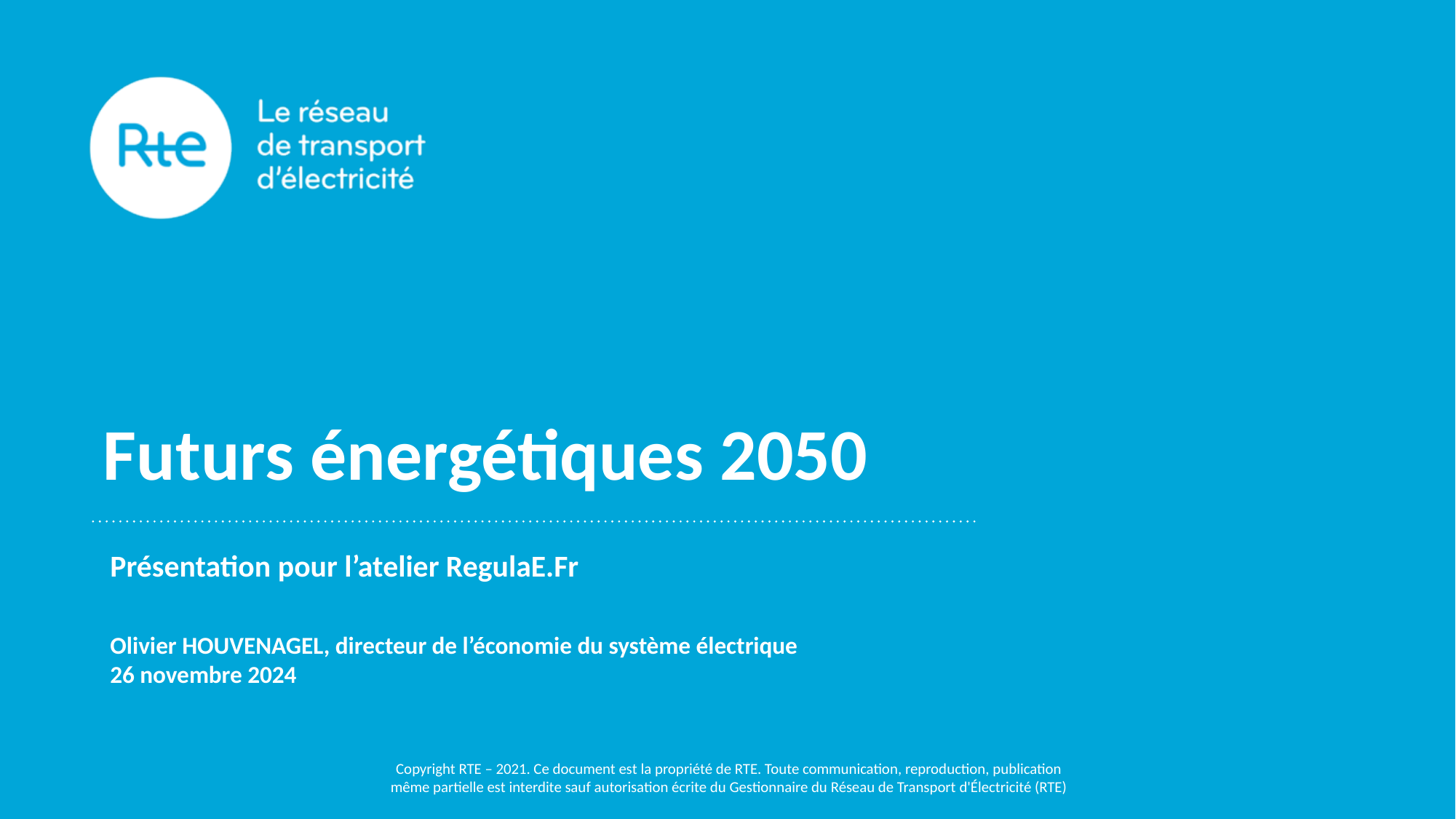

# Futurs énergétiques 2050
Présentation pour l’atelier RegulaE.Fr
Olivier HOUVENAGEL, directeur de l’économie du système électrique
26 novembre 2024